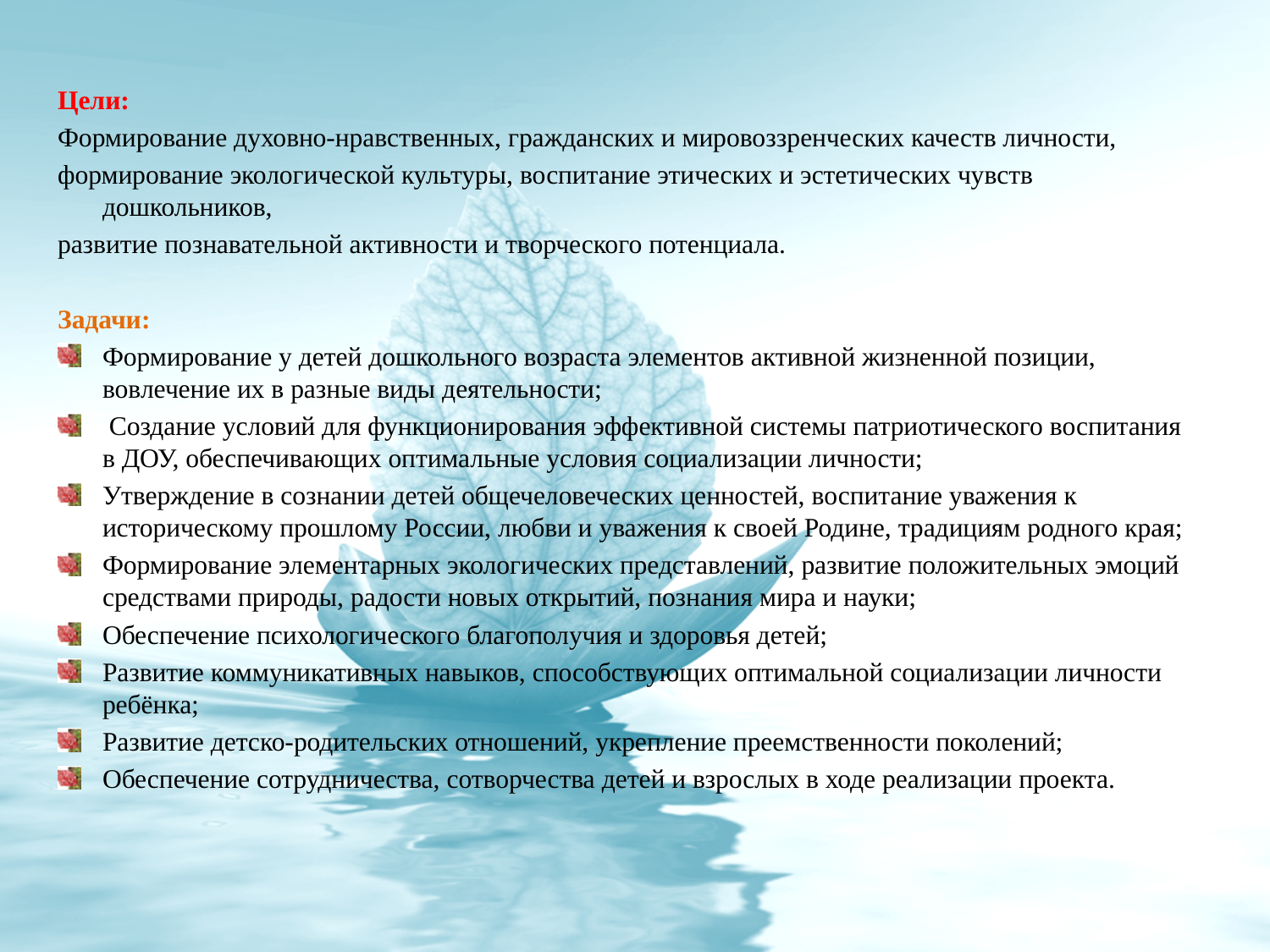

Цели:
Формирование духовно-нравственных, гражданских и мировоззренческих качеств личности,
формирование экологической культуры, воспитание этических и эстетических чувств дошкольников,
развитие познавательной активности и творческого потенциала.

Задачи:
Формирование у детей дошкольного возраста элементов активной жизненной позиции, вовлечение их в разные виды деятельности;
 Создание условий для функционирования эффективной системы патриотического воспитания в ДОУ, обеспечивающих оптимальные условия социализации личности;
Утверждение в сознании детей общечеловеческих ценностей, воспитание уважения к историческому прошлому России, любви и уважения к своей Родине, традициям родного края;
Формирование элементарных экологических представлений, развитие положительных эмоций средствами природы, радости новых открытий, познания мира и науки;
Обеспечение психологического благополучия и здоровья детей;
Развитие коммуникативных навыков, способствующих оптимальной социализации личности ребёнка;
Развитие детско-родительских отношений, укрепление преемственности поколений;
Обеспечение сотрудничества, сотворчества детей и взрослых в ходе реализации проекта.